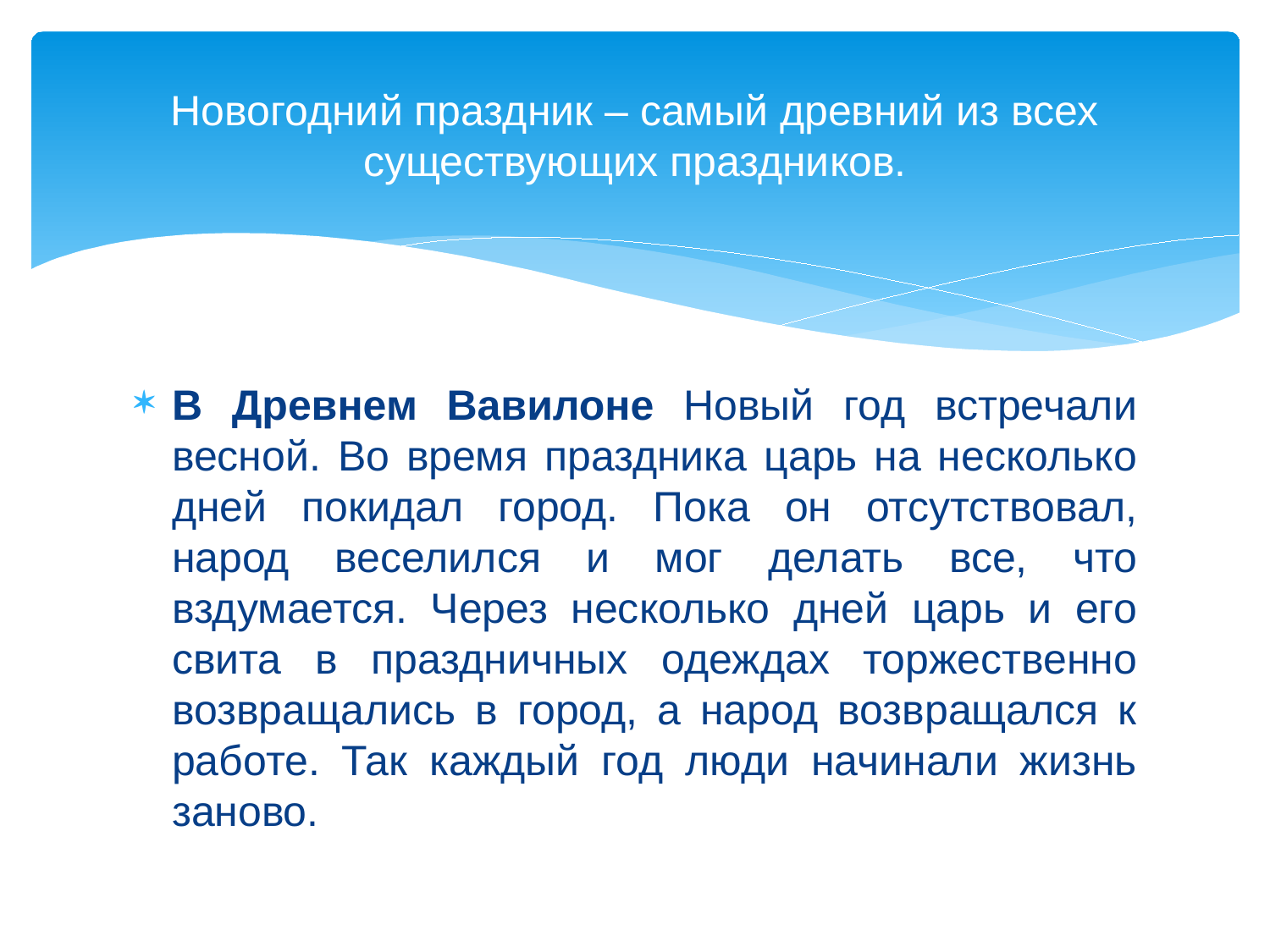

# Новогодний праздник – самый древний из всех существующих праздников.
В Древнем Вавилоне Новый год встречали весной. Во время праздника царь на несколько дней покидал город. Пока он отсутствовал, народ веселился и мог делать все, что вздумается. Через несколько дней царь и его свита в праздничных одеждах торжественно возвращались в город, а народ возвращался к работе. Так каждый год люди начинали жизнь заново.